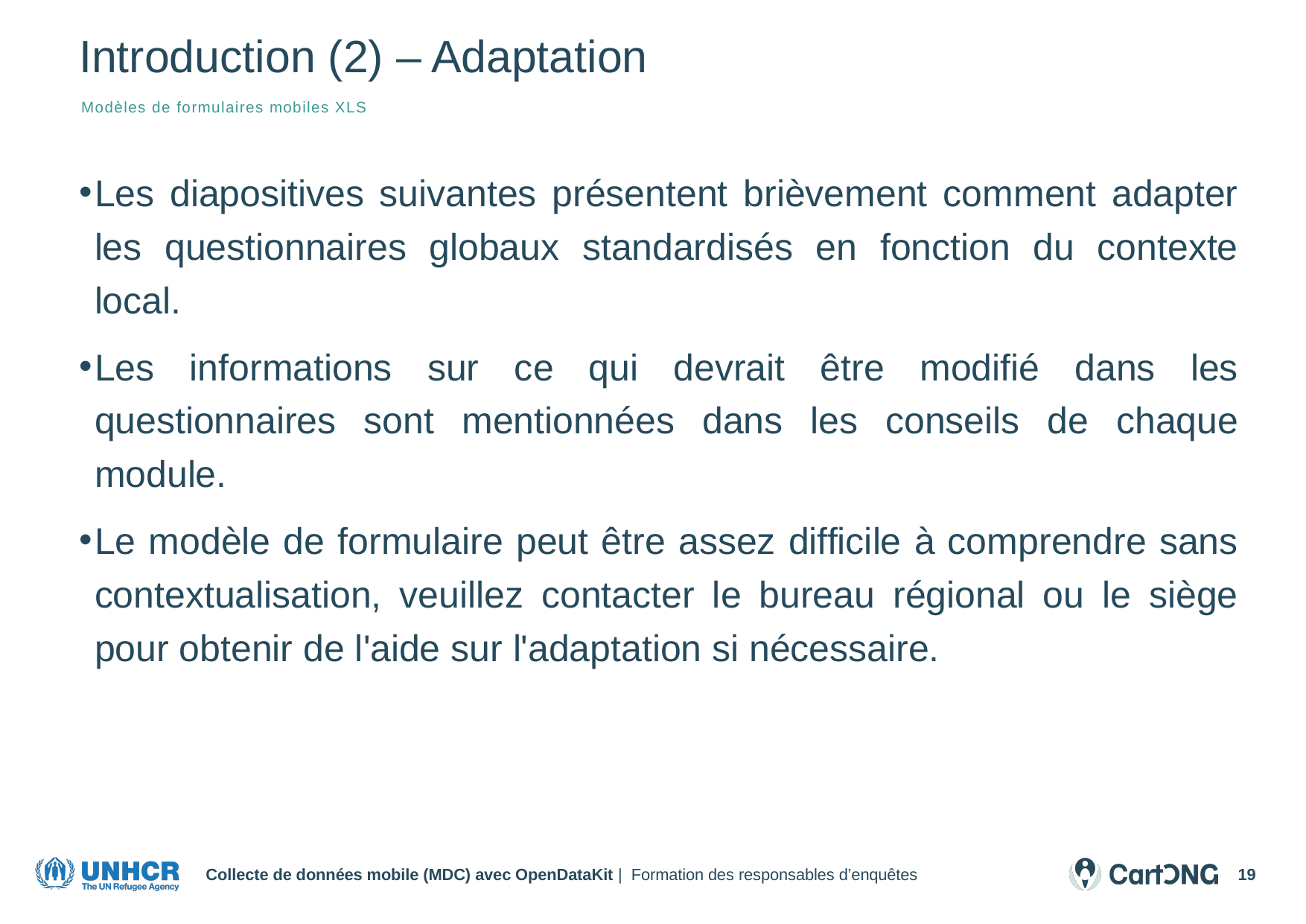

# Introduction (2) – Adaptation
Modèles de formulaires mobiles XLS
Les diapositives suivantes présentent brièvement comment adapter les questionnaires globaux standardisés en fonction du contexte local.
Les informations sur ce qui devrait être modifié dans les questionnaires sont mentionnées dans les conseils de chaque module.
Le modèle de formulaire peut être assez difficile à comprendre sans contextualisation, veuillez contacter le bureau régional ou le siège pour obtenir de l'aide sur l'adaptation si nécessaire.
Collecte de données mobile (MDC) avec OpenDataKit |  Formation des responsables d’enquêtes
19